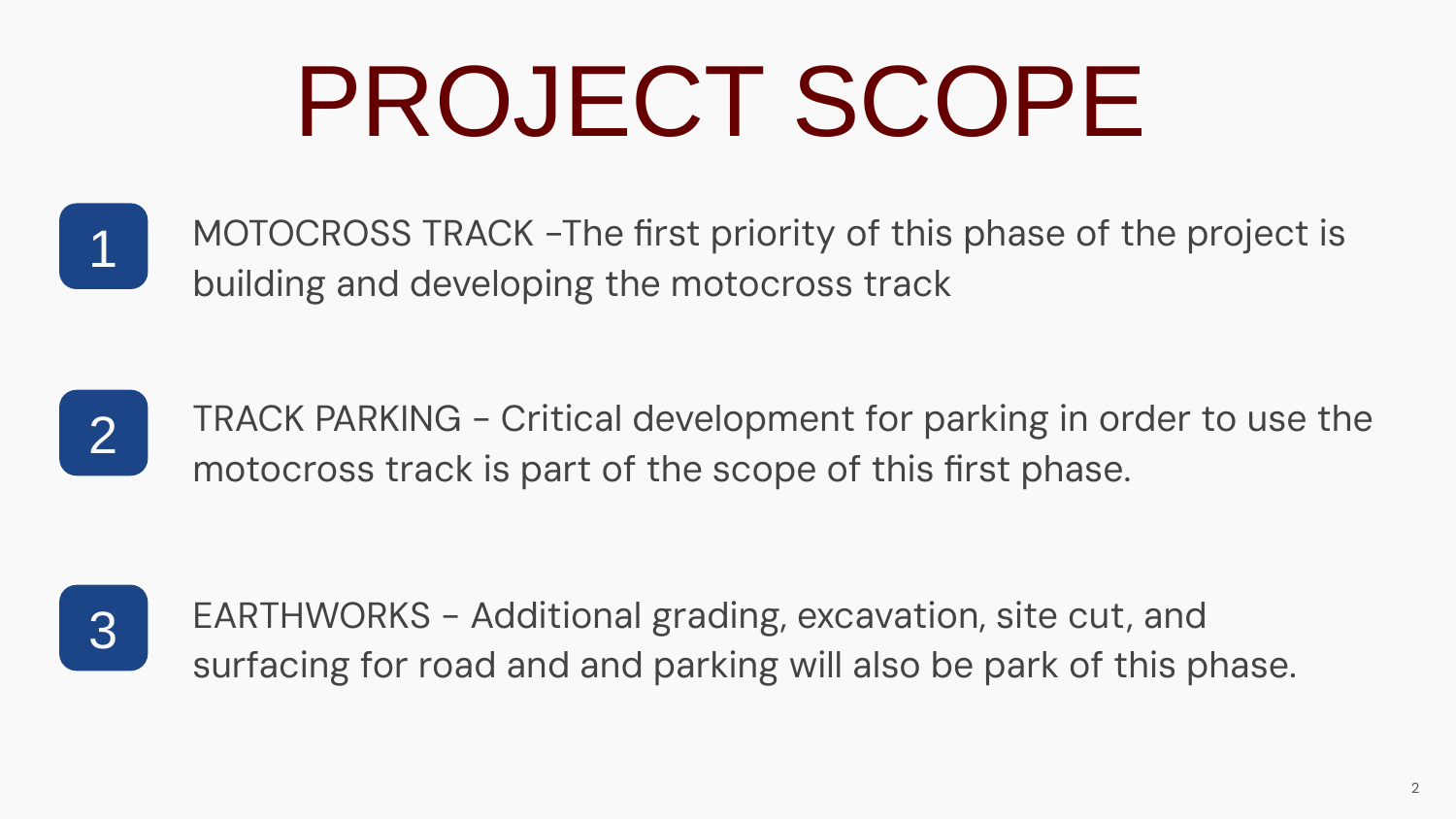

# PROJECT SCOPE

1
MOTOCROSS TRACK -The first priority of this phase of the project is building and developing the motocross track
TRACK PARKING - Critical development for parking in order to use the motocross track is part of the scope of this first phase.
2
3
EARTHWORKS - Additional grading, excavation, site cut, and surfacing for road and and parking will also be park of this phase.